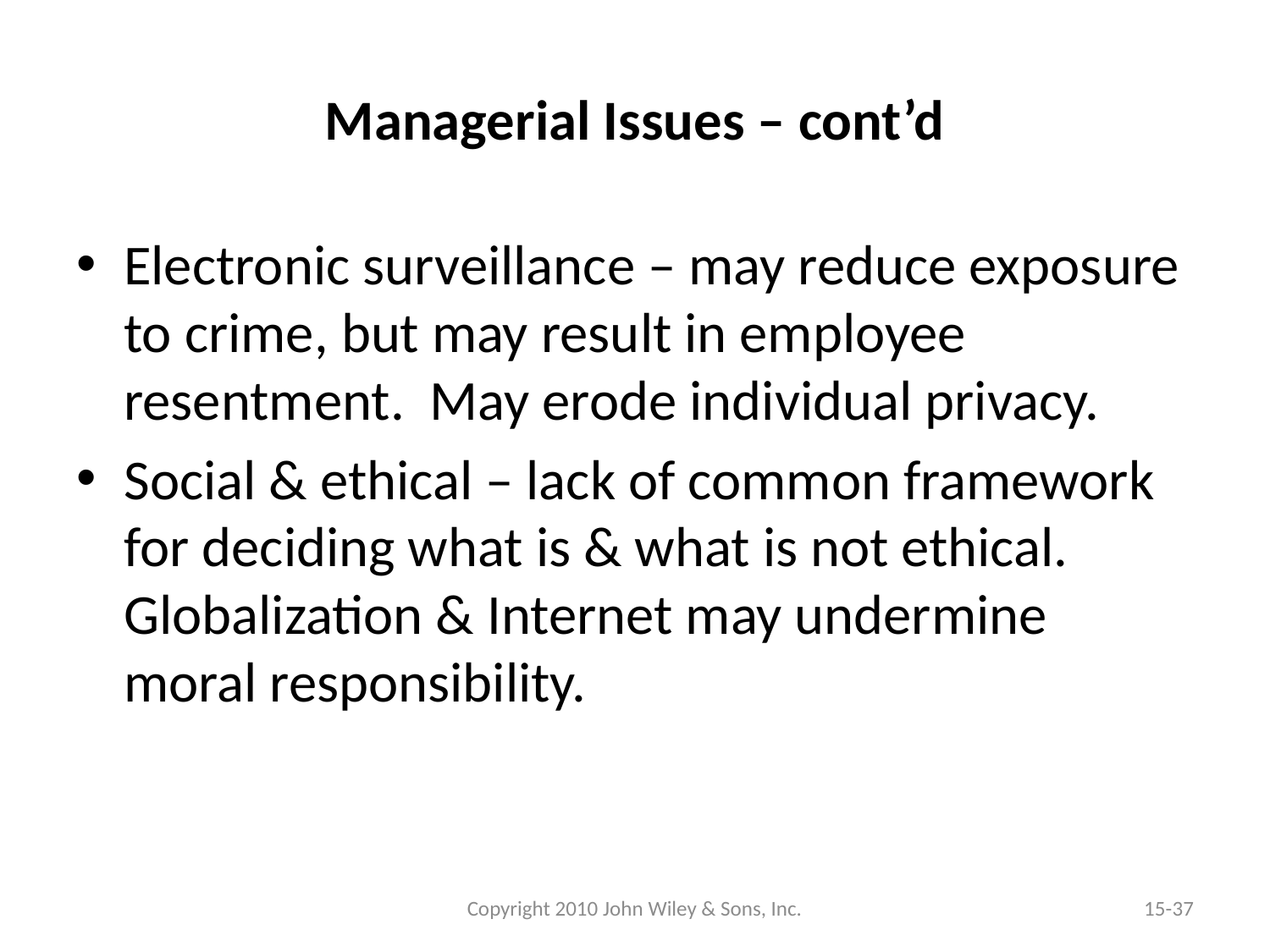

# Managerial Issues – cont’d
Electronic surveillance – may reduce exposure to crime, but may result in employee resentment.  May erode individual privacy.
Social & ethical – lack of common framework for deciding what is & what is not ethical.  Globalization & Internet may undermine moral responsibility.
Copyright 2010 John Wiley & Sons, Inc.
15-37